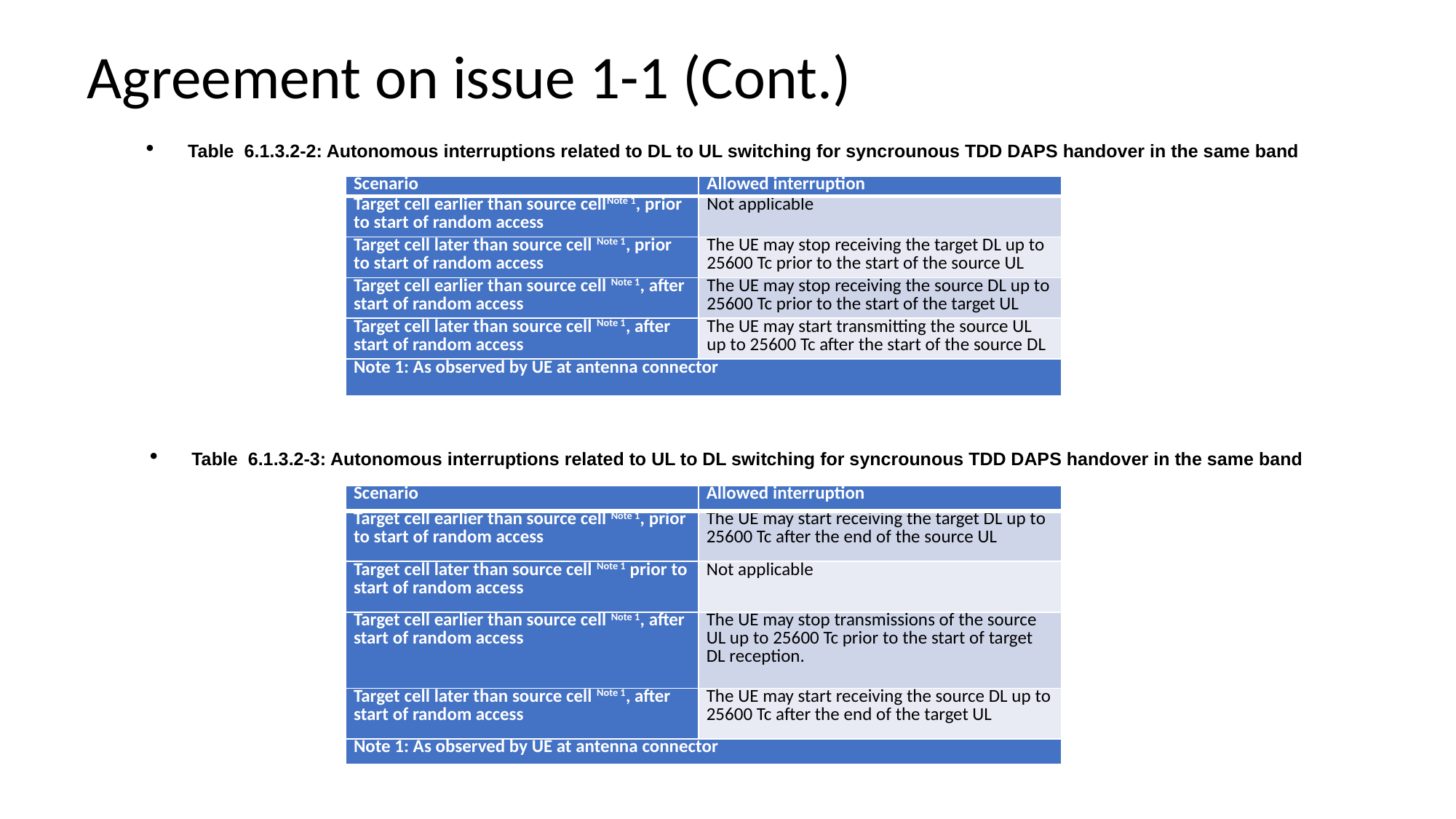

# Agreement on issue 1-1 (Cont.)
Table  6.1.3.2-2: Autonomous interruptions related to DL to UL switching for syncrounous TDD DAPS handover in the same band
| Scenario | Allowed interruption |
| --- | --- |
| Target cell earlier than source cellNote 1, prior to start of random access | Not applicable |
| Target cell later than source cell Note 1, prior to start of random access | The UE may stop receiving the target DL up to 25600 Tc prior to the start of the source UL |
| Target cell earlier than source cell Note 1, after start of random access | The UE may stop receiving the source DL up to 25600 Tc prior to the start of the target UL |
| Target cell later than source cell Note 1, after start of random access | The UE may start transmitting the source UL up to 25600 Tc after the start of the source DL |
| Note 1: As observed by UE at antenna connector |  |
Table  6.1.3.2-3: Autonomous interruptions related to UL to DL switching for syncrounous TDD DAPS handover in the same band
| Scenario | Allowed interruption |
| --- | --- |
| Target cell earlier than source cell Note 1, prior to start of random access | The UE may start receiving the target DL up to 25600 Tc after the end of the source UL |
| Target cell later than source cell Note 1 prior to start of random access | Not applicable |
| Target cell earlier than source cell Note 1, after start of random access | The UE may stop transmissions of the source UL up to 25600 Tc prior to the start of target DL reception. |
| Target cell later than source cell Note 1, after start of random access | The UE may start receiving the source DL up to 25600 Tc after the end of the target UL |
| Note 1: As observed by UE at antenna connector |  |